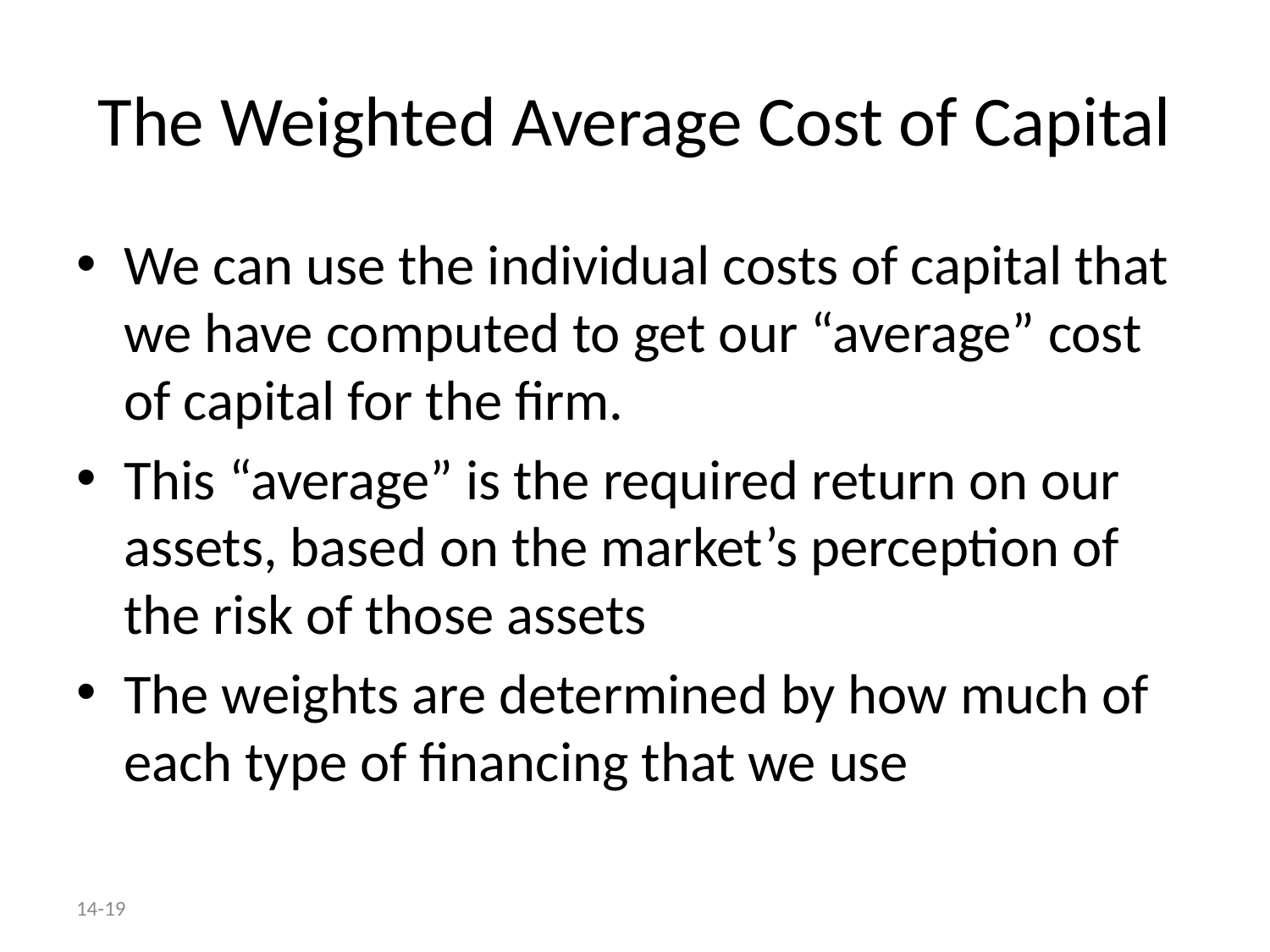

# The Weighted Average Cost of Capital
We can use the individual costs of capital that we have computed to get our “average” cost of capital for the firm.
This “average” is the required return on our assets, based on the market’s perception of the risk of those assets
The weights are determined by how much of each type of financing that we use
14-19